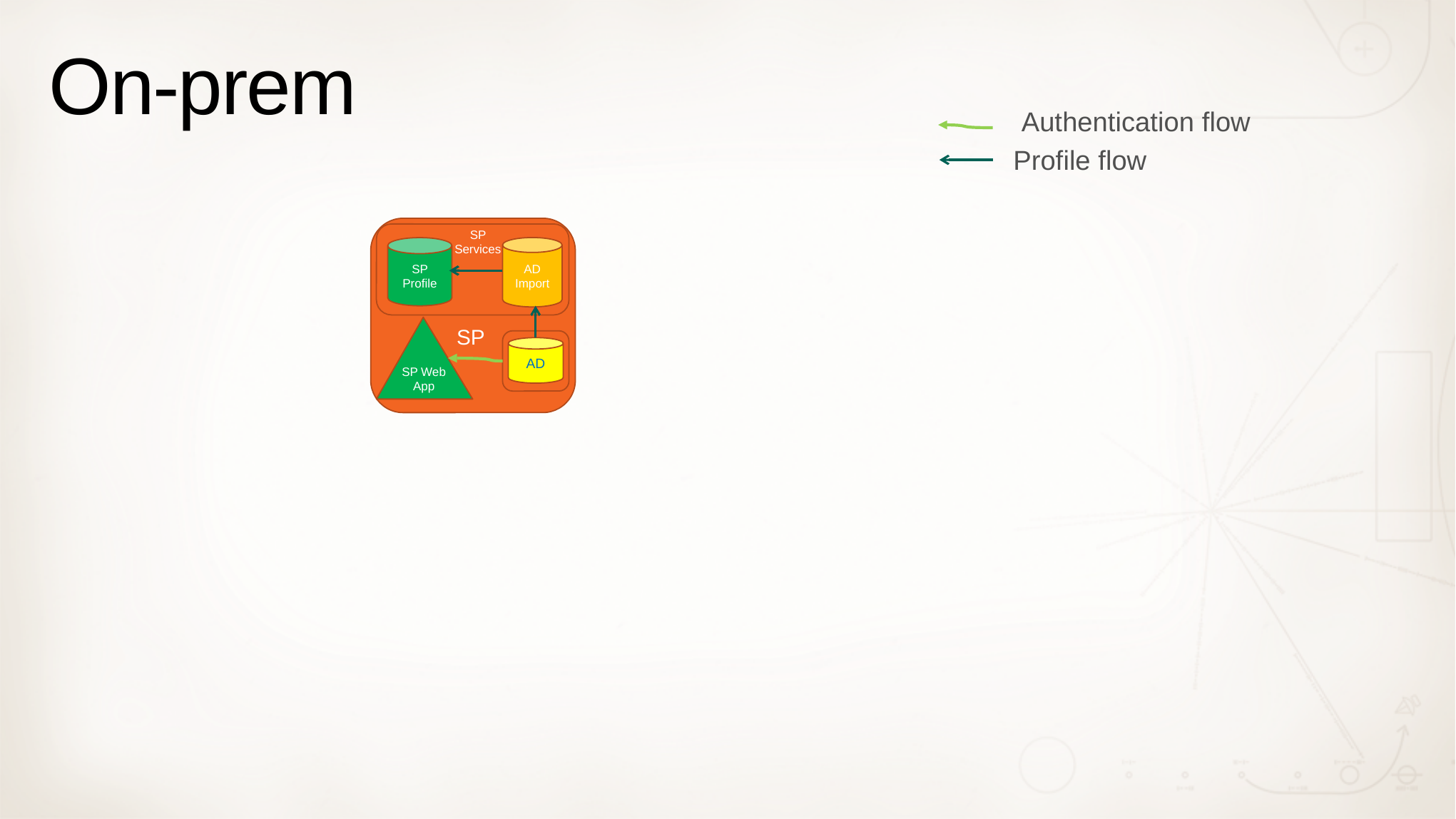

# On-prem
Authentication flow
Profile flow

SP Services

SP Profile
AD Import
SP Web App
SP
SPODS
AD